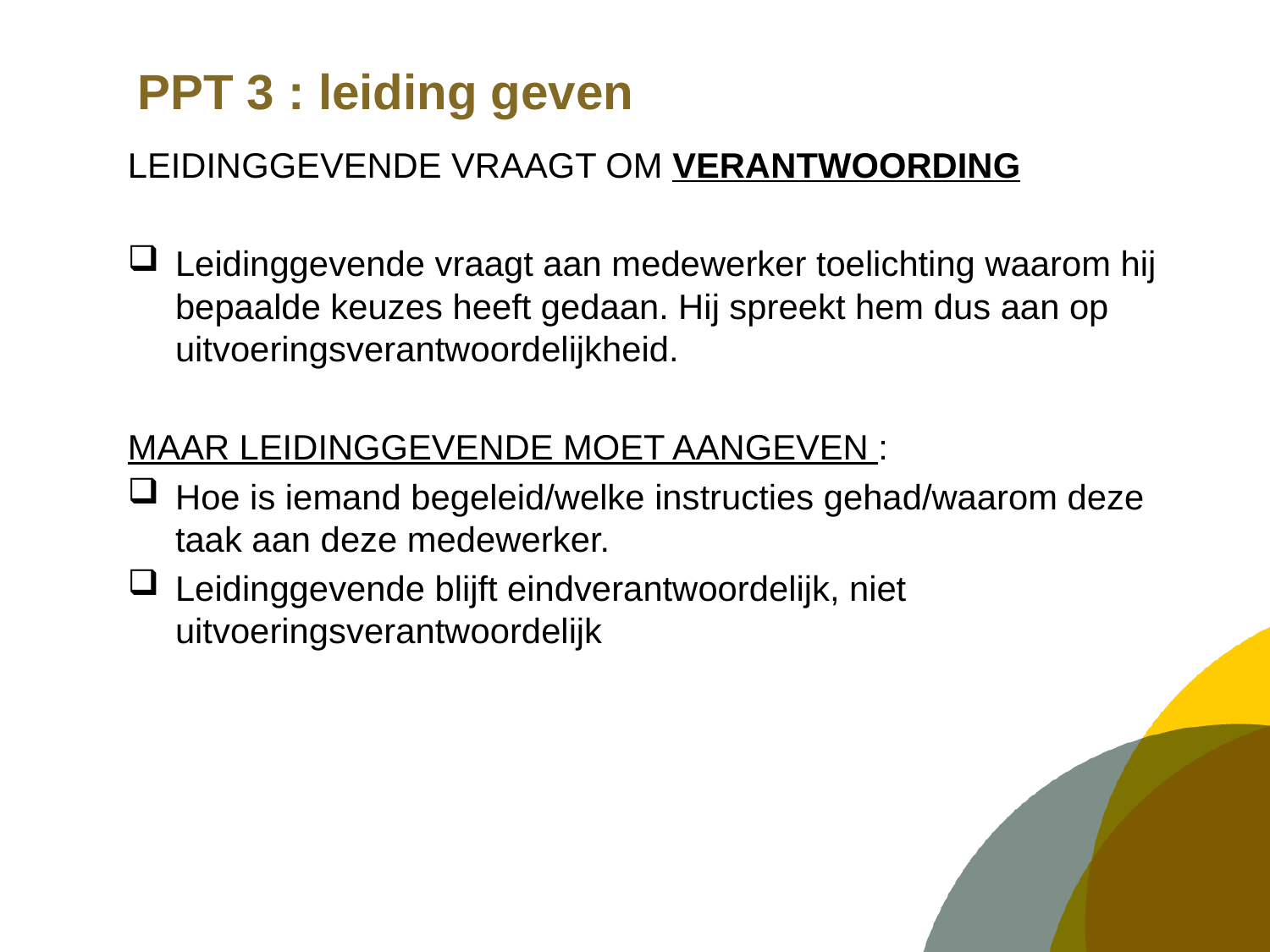

# PPT 3 : leiding geven
LEIDINGGEVENDE VRAAGT OM VERANTWOORDING

Leidinggevende vraagt aan medewerker toelichting waarom hij bepaalde keuzes heeft gedaan. Hij spreekt hem dus aan op uitvoeringsverantwoordelijkheid.

MAAR LEIDINGGEVENDE MOET AANGEVEN :
Hoe is iemand begeleid/welke instructies gehad/waarom deze taak aan deze medewerker.
Leidinggevende blijft eindverantwoordelijk, niet uitvoeringsverantwoordelijk